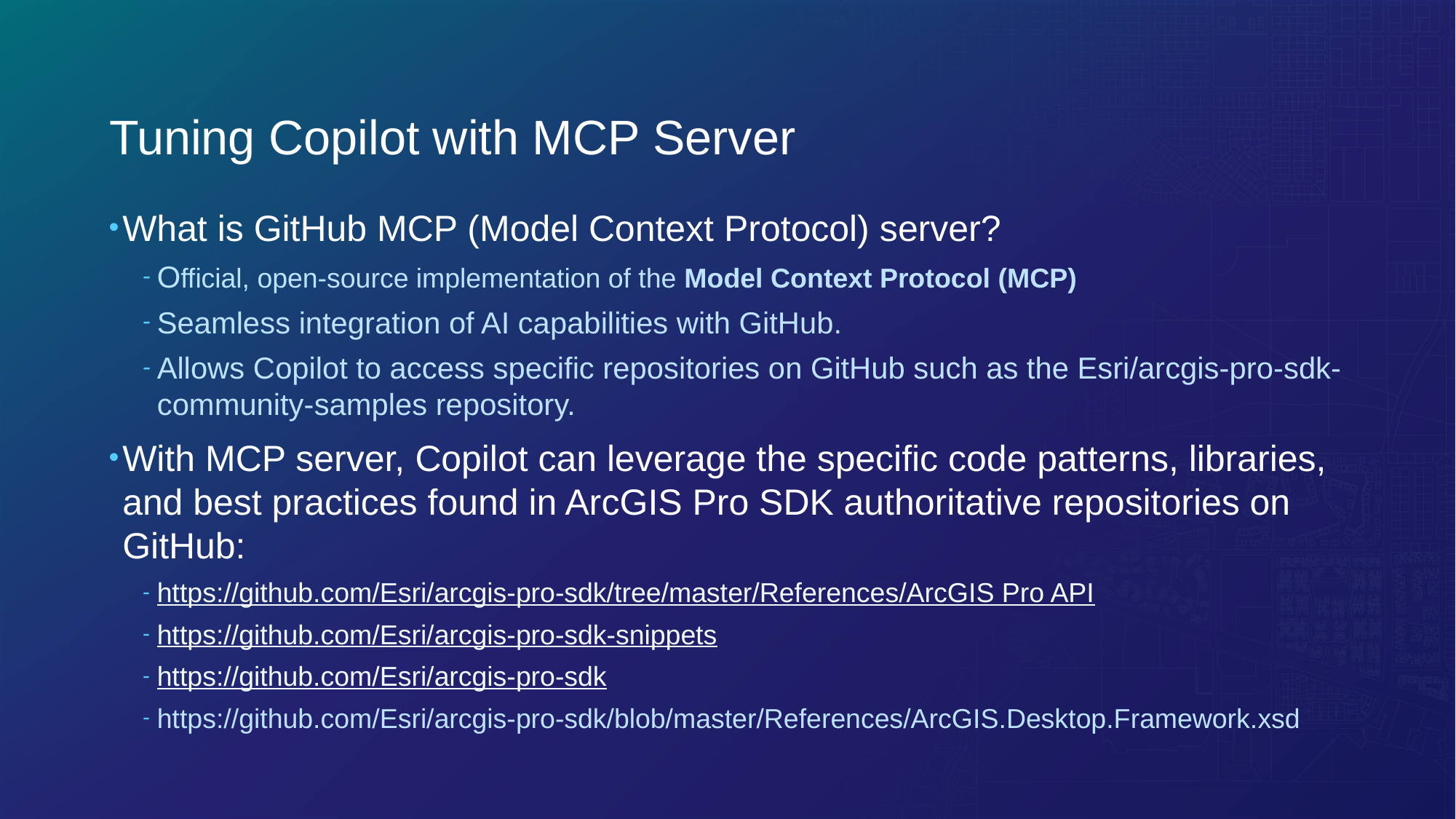

# Tuning Copilot with MCP Server
What is GitHub MCP (Model Context Protocol) server?
Official, open-source implementation of the Model Context Protocol (MCP)
Seamless integration of AI capabilities with GitHub.
Allows Copilot to access specific repositories on GitHub such as the Esri/arcgis-pro-sdk-community-samples repository.
With MCP server, Copilot can leverage the specific code patterns, libraries, and best practices found in ArcGIS Pro SDK authoritative repositories on GitHub:
https://github.com/Esri/arcgis-pro-sdk/tree/master/References/ArcGIS Pro API
https://github.com/Esri/arcgis-pro-sdk-snippets
https://github.com/Esri/arcgis-pro-sdk
https://github.com/Esri/arcgis-pro-sdk/blob/master/References/ArcGIS.Desktop.Framework.xsd